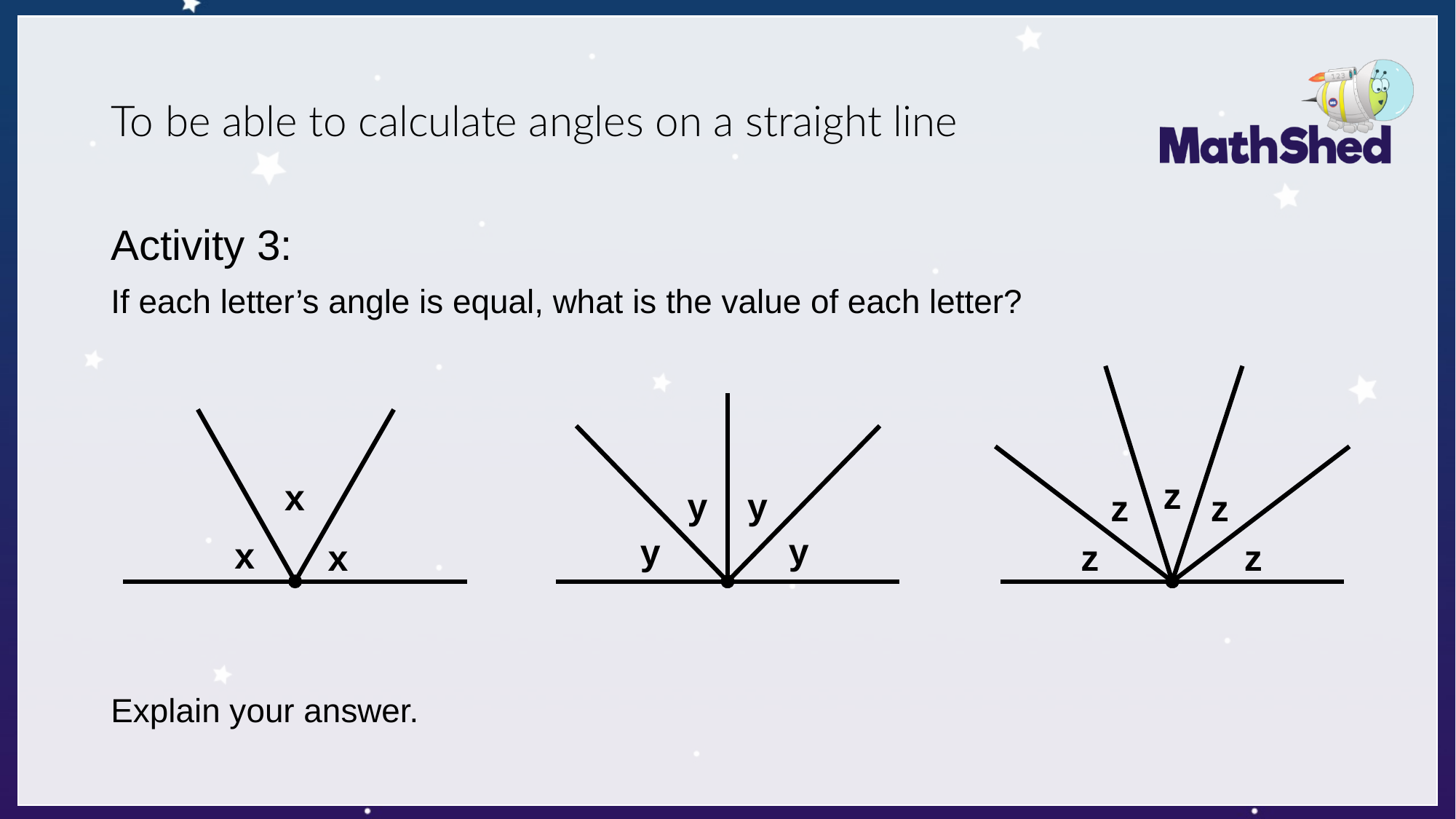

# To be able to calculate angles on a straight line
Activity 3:
If each letter’s angle is equal, what is the value of each letter?

Explain your answer.

z
x
y
y
z
z
y
y
x
z
z
x